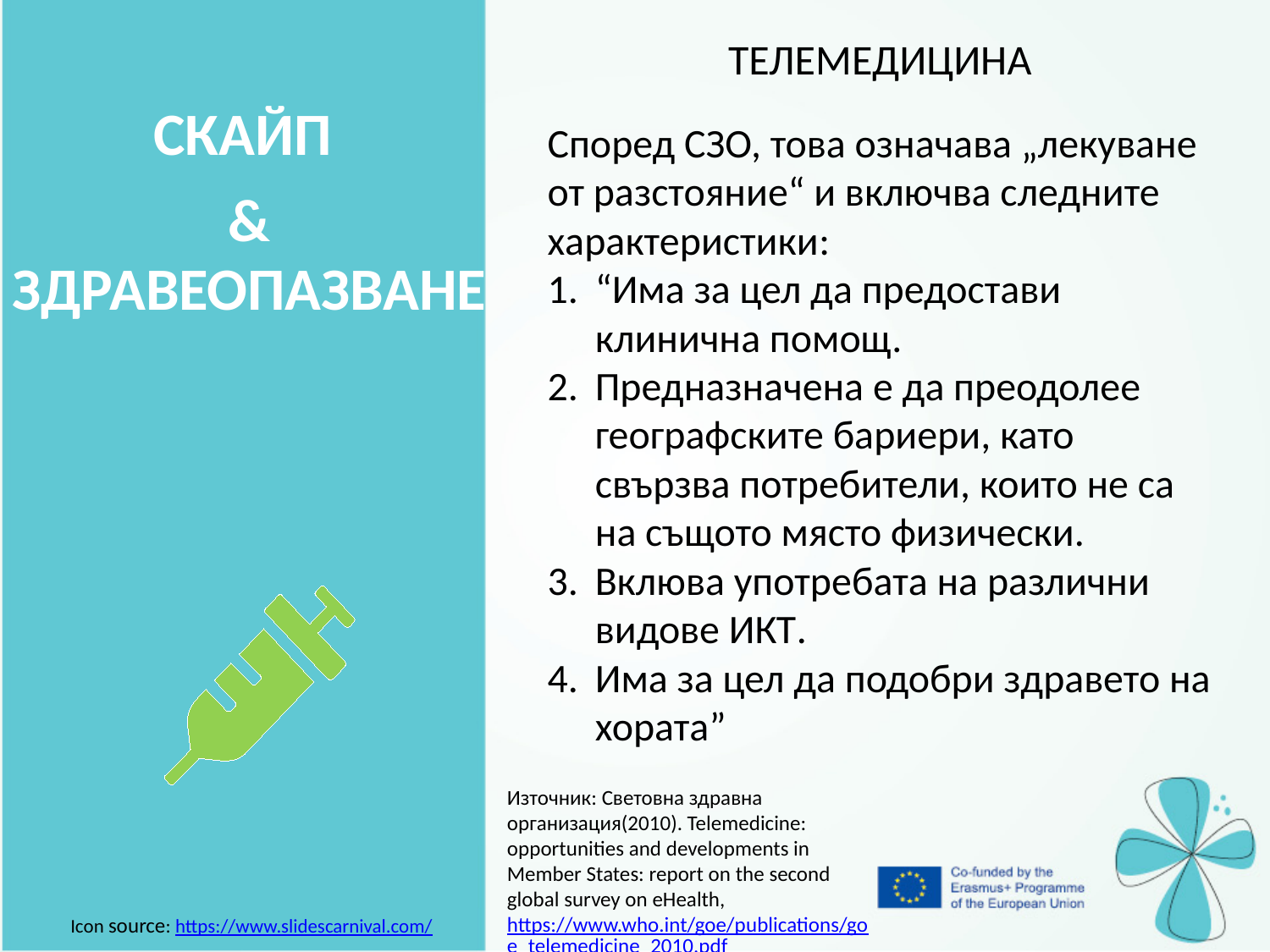

ТЕЛЕМЕДИЦИНА

Според СЗО, това означава „лекуване от разстояние“ и включва следните характеристики:
“Има за цел да предостави клинична помощ.
Предназначена е да преодолее географските бариери, като свързва потребители, които не са на същото място физически.
Вклюва употребата на различни видове ИКТ.
Има за цел да подобри здравето на хората”
| СКАЙП & ЗДРАВЕОПАЗВАНЕ |
| --- |

Източник: Световна здравна организация(2010). Telemedicine: opportunities and developments in Member States: report on the second global survey on eHealth, https://www.who.int/goe/publications/goe_telemedicine_2010.pdf
Icon source: https://www.slidescarnival.com/